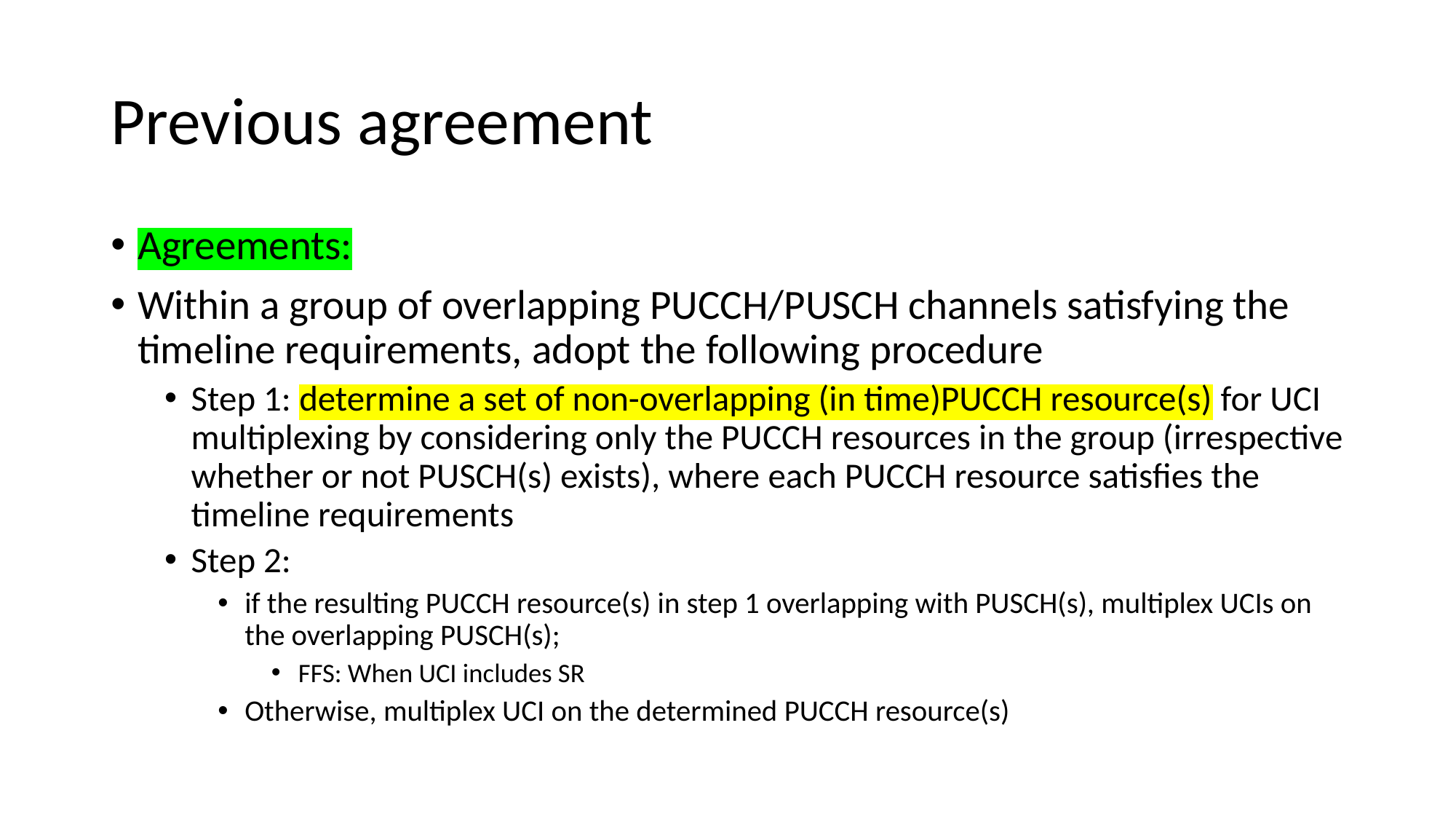

# Previous agreement
Agreements:
Within a group of overlapping PUCCH/PUSCH channels satisfying the timeline requirements, adopt the following procedure
Step 1: determine a set of non-overlapping (in time)PUCCH resource(s) for UCI multiplexing by considering only the PUCCH resources in the group (irrespective whether or not PUSCH(s) exists), where each PUCCH resource satisfies the timeline requirements
Step 2:
if the resulting PUCCH resource(s) in step 1 overlapping with PUSCH(s), multiplex UCIs on the overlapping PUSCH(s);
FFS: When UCI includes SR
Otherwise, multiplex UCI on the determined PUCCH resource(s)